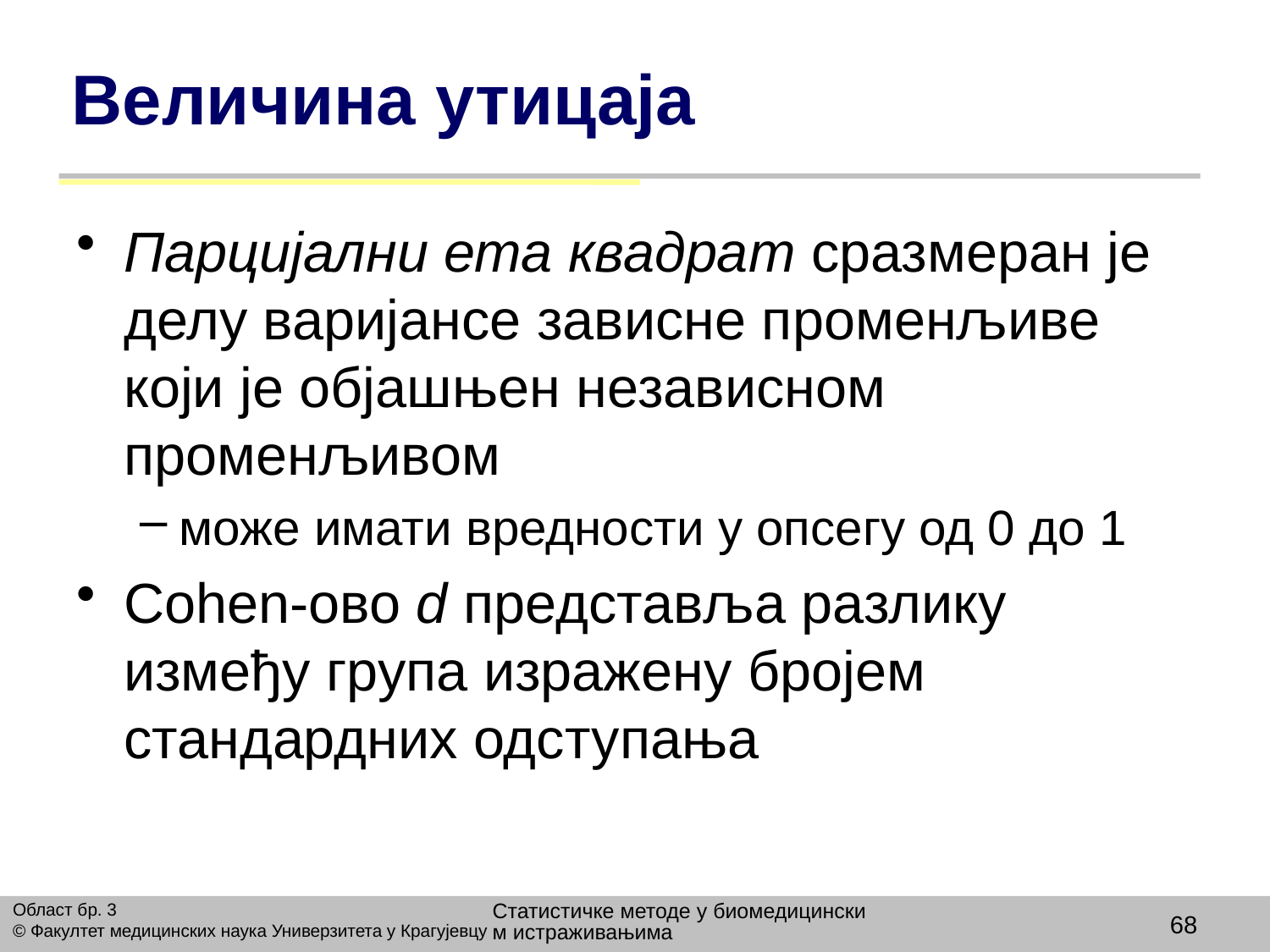

# Величина утицаја
Парцијални ета квадрат сразмеран је делу варијансе зависне променљиве који је објашњен независном променљивом
може имати вредности у опсегу од 0 до 1
Cohen-ово d представља разлику између група изражену бројем стандардних одступања

Статистичке методе у биомедицинским истраживањима
Област бр. 3
© Факултет медицинских наука Универзитета у Крагујевцу
68